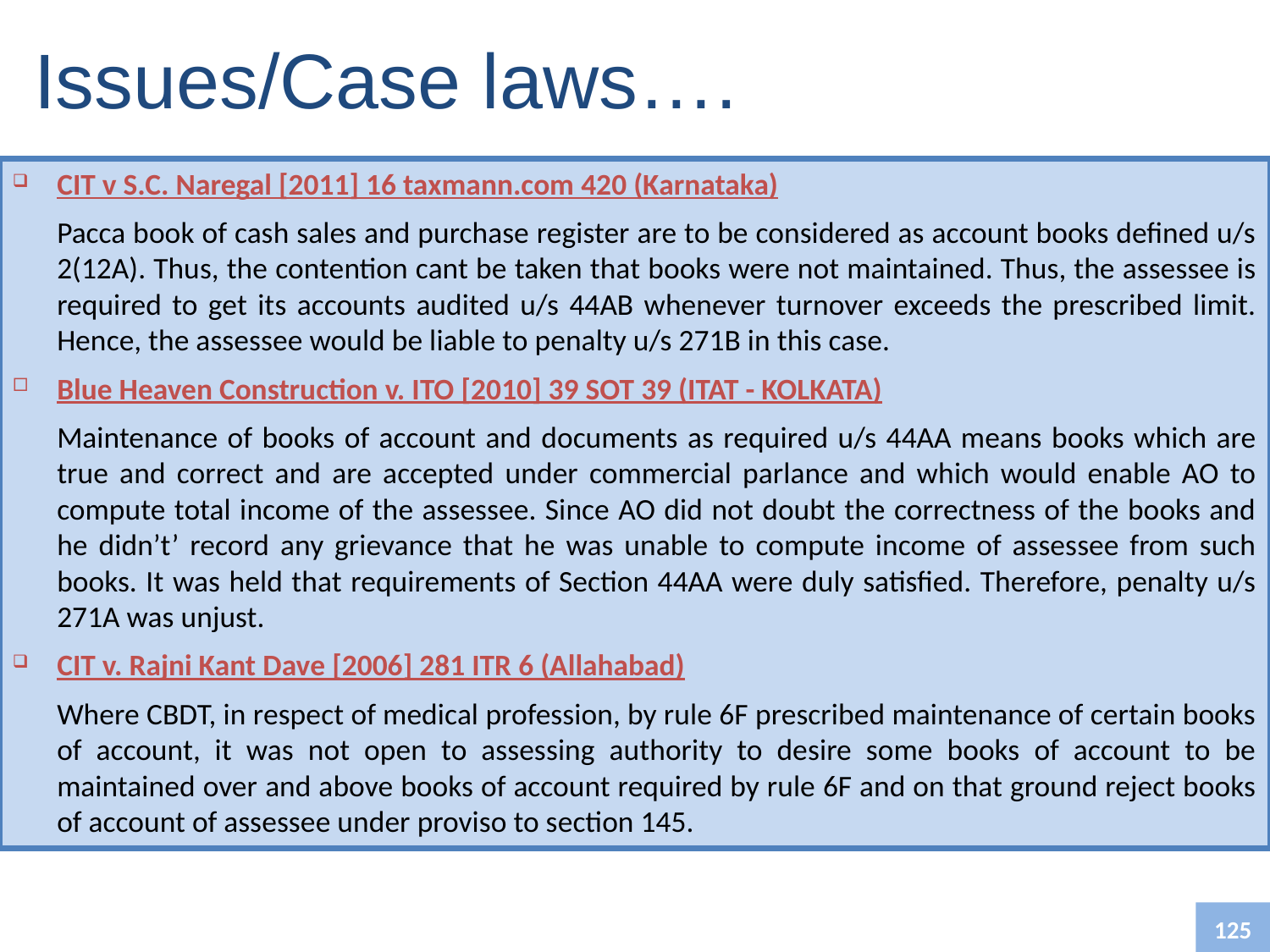

Issues/Case laws….
CIT v S.C. Naregal [2011] 16 taxmann.com 420 (Karnataka)
	Pacca book of cash sales and purchase register are to be considered as account books defined u/s 2(12A). Thus, the contention cant be taken that books were not maintained. Thus, the assessee is required to get its accounts audited u/s 44AB whenever turnover exceeds the prescribed limit. Hence, the assessee would be liable to penalty u/s 271B in this case.
Blue Heaven Construction v. ITO [2010] 39 SOT 39 (ITAT - KOLKATA)
	Maintenance of books of account and documents as required u/s 44AA means books which are true and correct and are accepted under commercial parlance and which would enable AO to compute total income of the assessee. Since AO did not doubt the correctness of the books and he didn’t’ record any grievance that he was unable to compute income of assessee from such books. It was held that requirements of Section 44AA were duly satisfied. Therefore, penalty u/s 271A was unjust.
CIT v. Rajni Kant Dave [2006] 281 ITR 6 (Allahabad)
	Where CBDT, in respect of medical profession, by rule 6F prescribed maintenance of certain books of account, it was not open to assessing authority to desire some books of account to be maintained over and above books of account required by rule 6F and on that ground reject books of account of assessee under proviso to section 145.
125